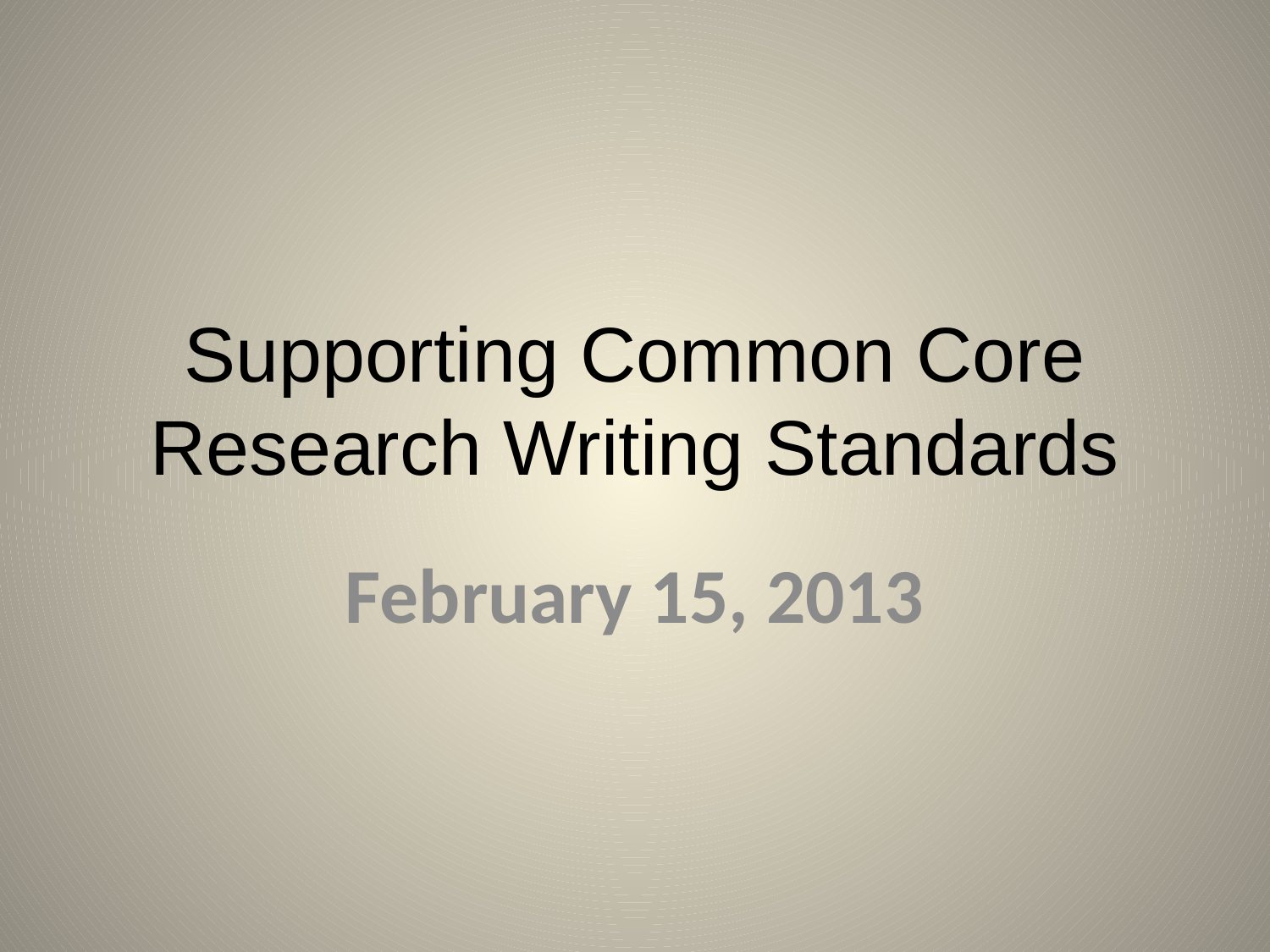

# Supporting Common Core Research Writing Standards
February 15, 2013